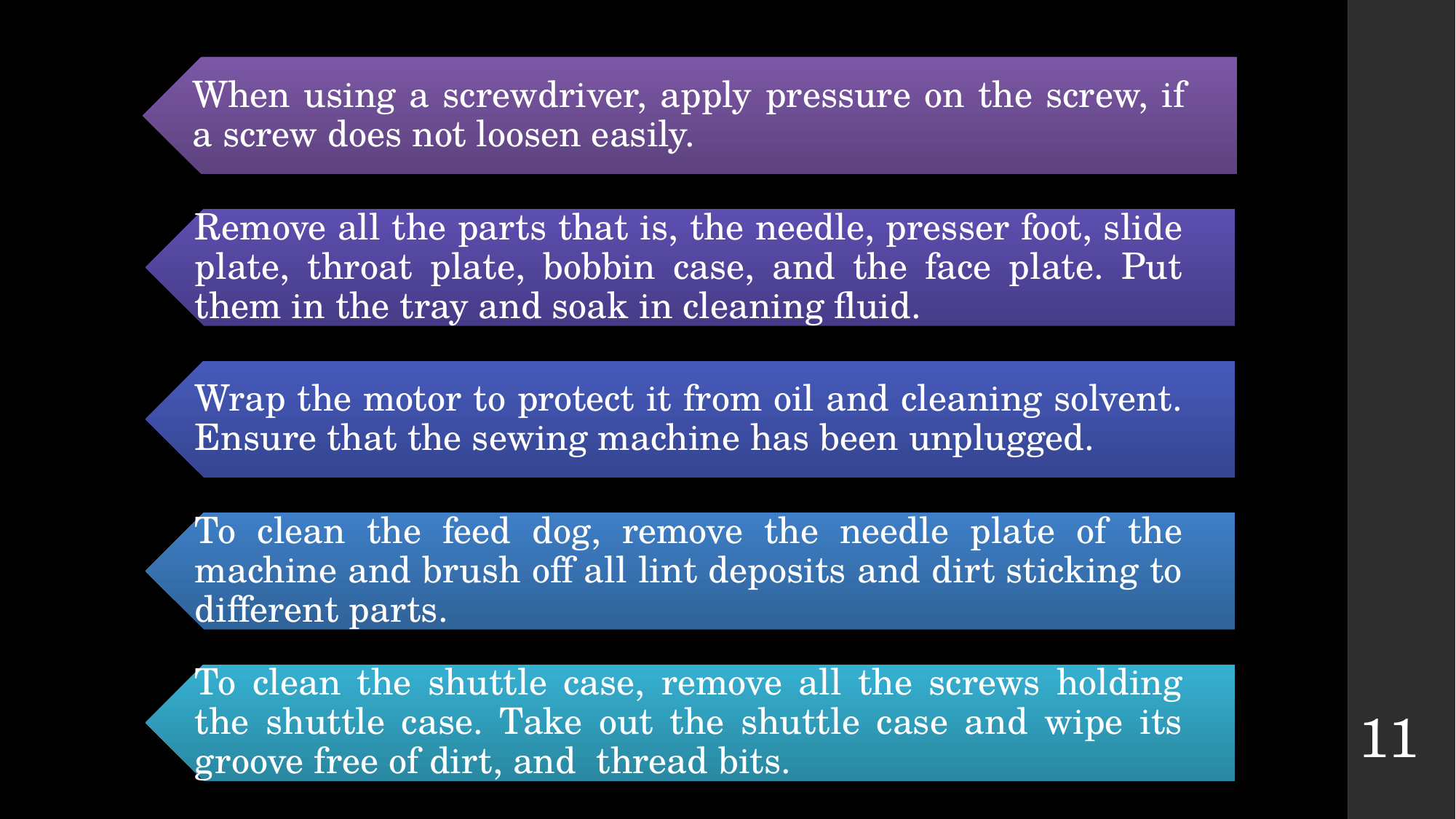

When using a screwdriver, apply pressure on the screw, if a screw does not loosen easily.
Remove all the parts that is, the needle, presser foot, slide plate, throat plate, bobbin case, and the face plate. Put them in the tray and soak in cleaning fluid.
Wrap the motor to protect it from oil and cleaning solvent. Ensure that the sewing machine has been unplugged.
To clean the feed dog, remove the needle plate of the machine and brush off all lint deposits and dirt sticking to different parts.
To clean the shuttle case, remove all the screws holding the shuttle case. Take out the shuttle case and wipe its groove free of dirt, and  thread bits.
11